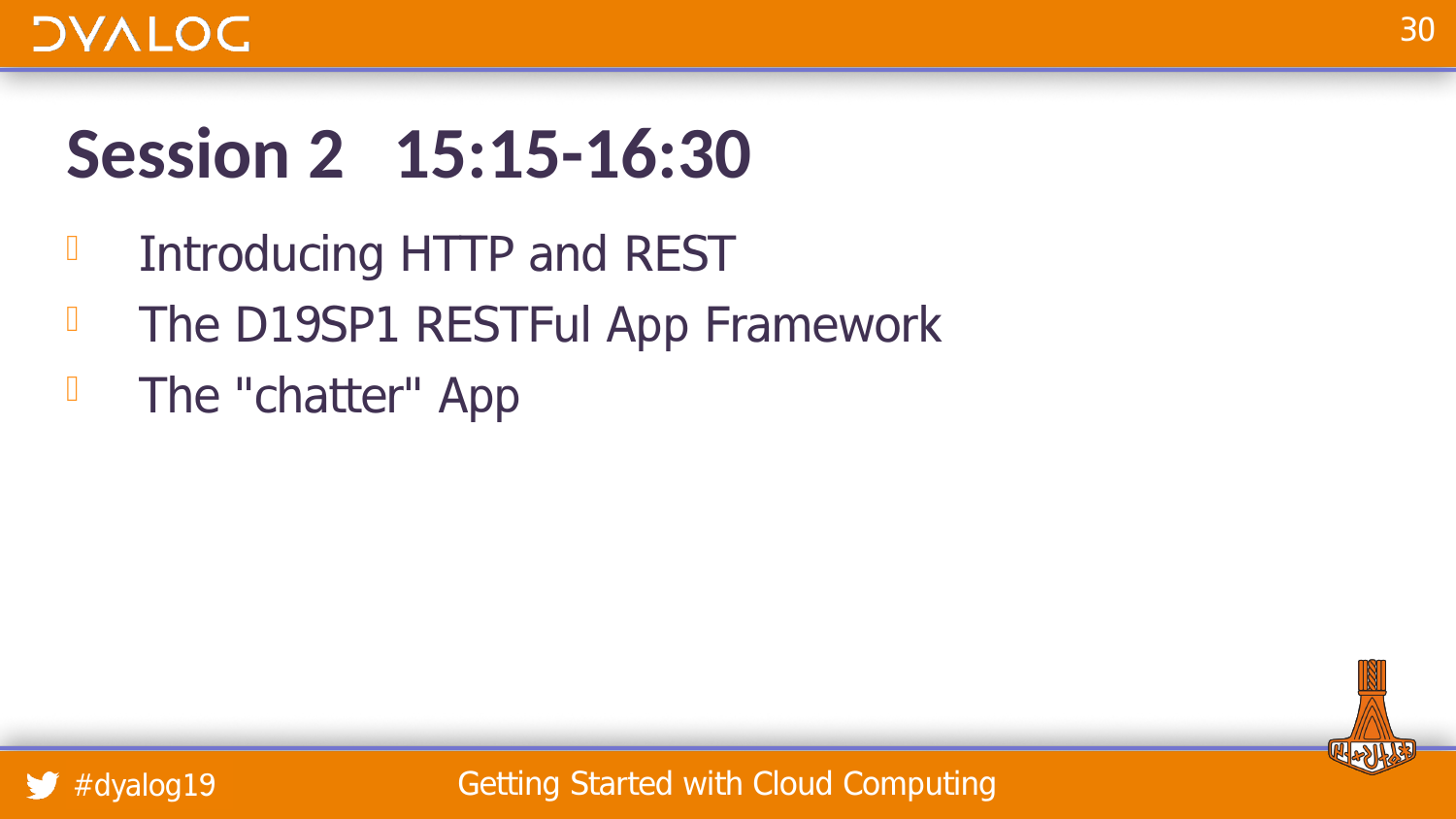

# Session 2   15:15-16:30
Introducing HTTP and REST
The D19SP1 RESTFul App Framework
The "chatter" App